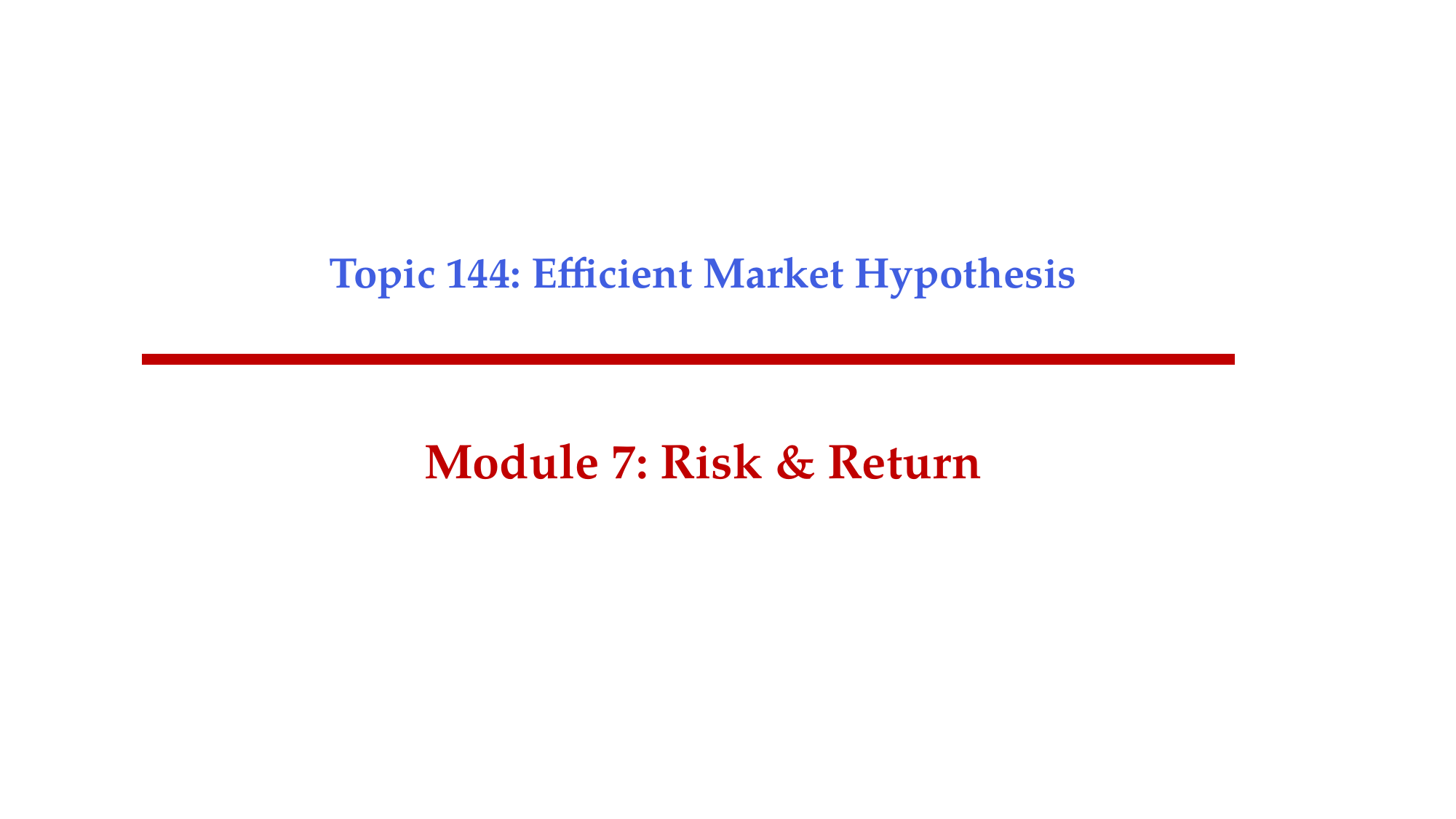

Topic 144: Efficient Market Hypothesis
Module 7: Risk & Return